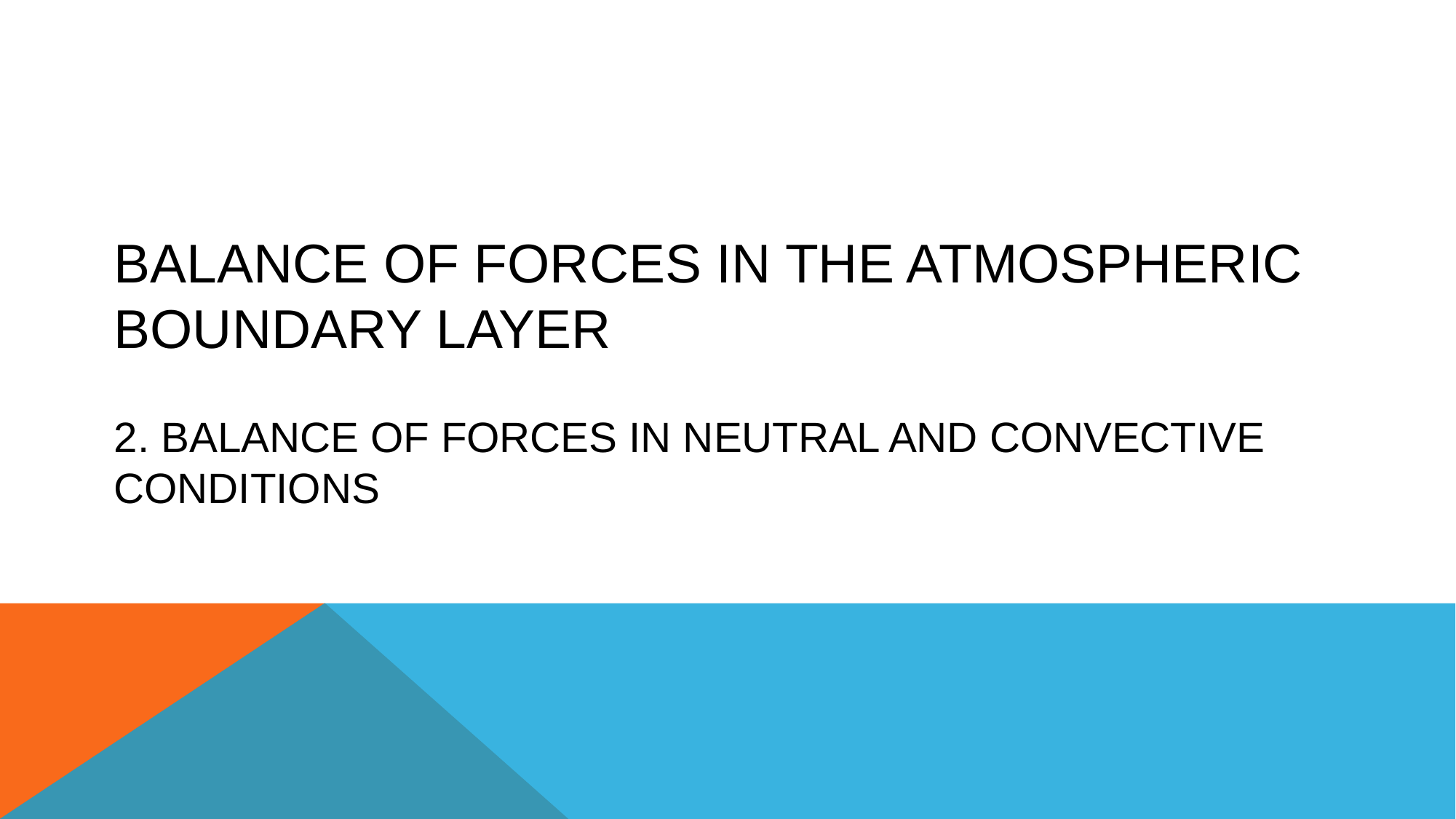

# Balance of Forces in the Atmospheric Boundary layer 2. Balance of forces in neutral and convective conditions